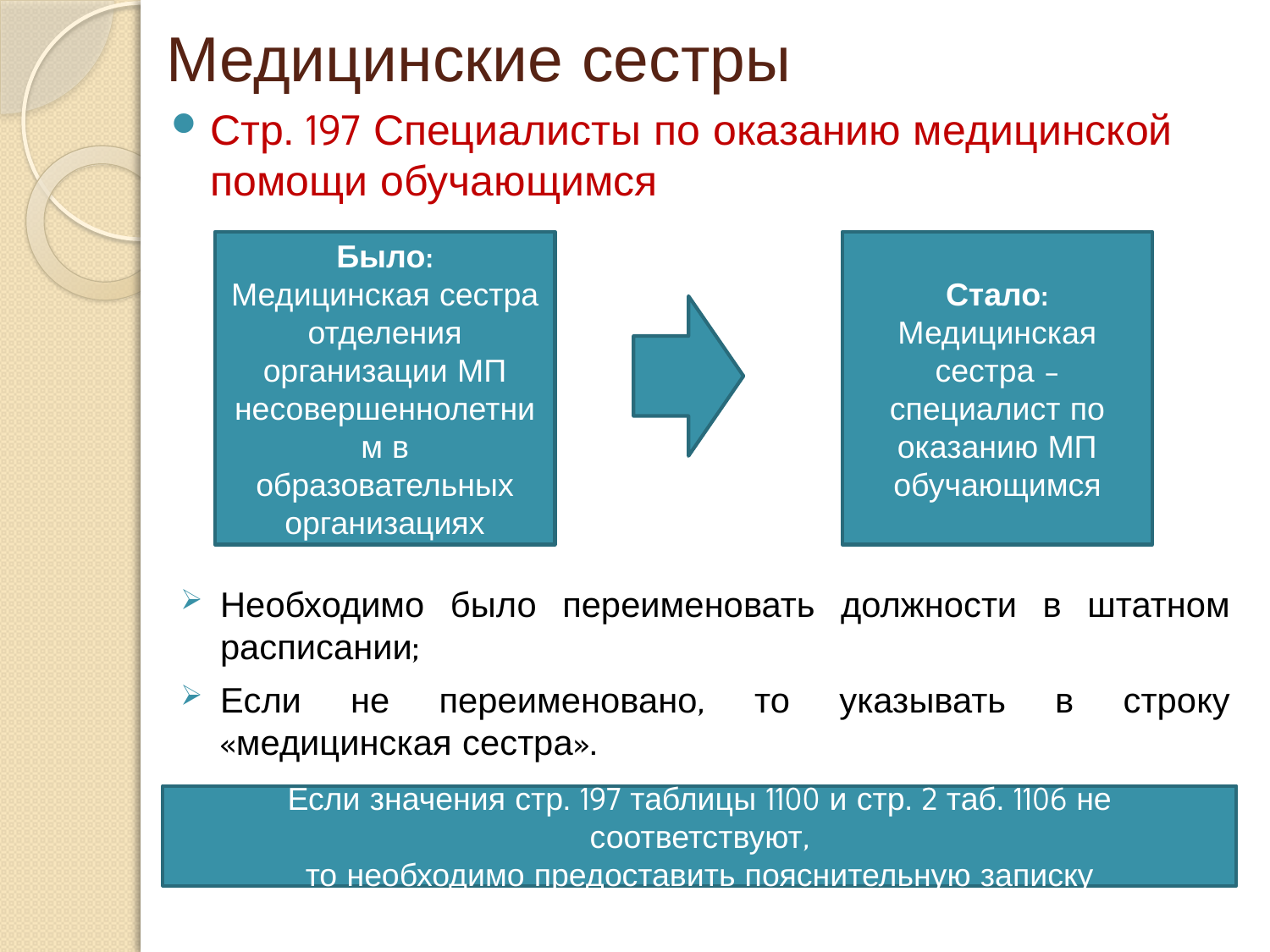

# Медицинские сестры
Стр. 197 Специалисты по оказанию медицинской помощи обучающимся
Было:
Медицинская сестра отделения организации МП несовершеннолетним в образовательных организациях
Стало:
Медицинская сестра –
специалист по оказанию МП обучающимся

Необходимо было переименовать должности в штатном расписании;
Если не переименовано, то указывать в строку «медицинская сестра».
Если значения стр. 197 таблицы 1100 и стр. 2 таб. 1106 не соответствуют,
то необходимо предоставить пояснительную записку